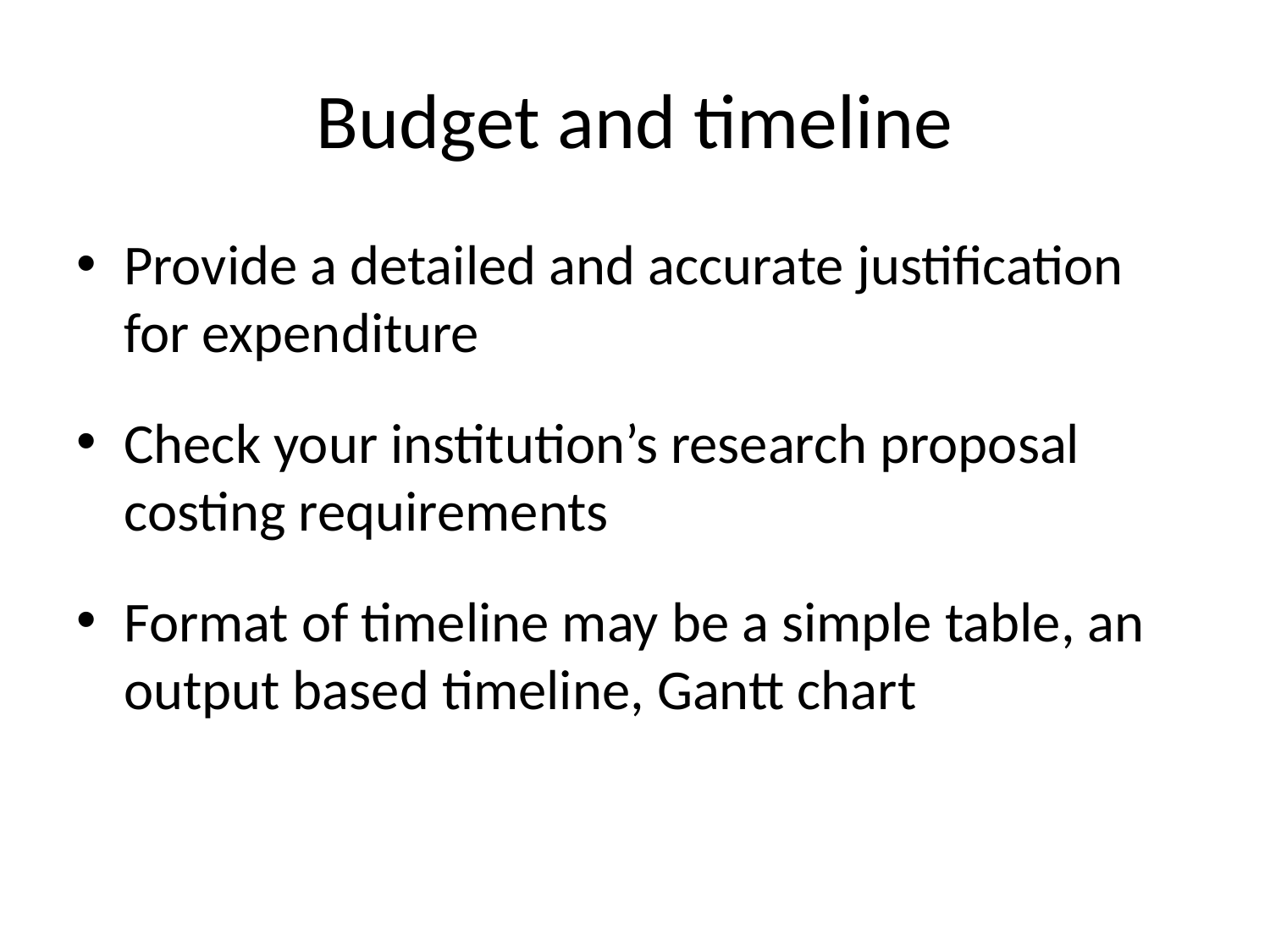

# Budget and timeline
Provide a detailed and accurate justification for expenditure
Check your institution’s research proposal costing requirements
Format of timeline may be a simple table, an output based timeline, Gantt chart